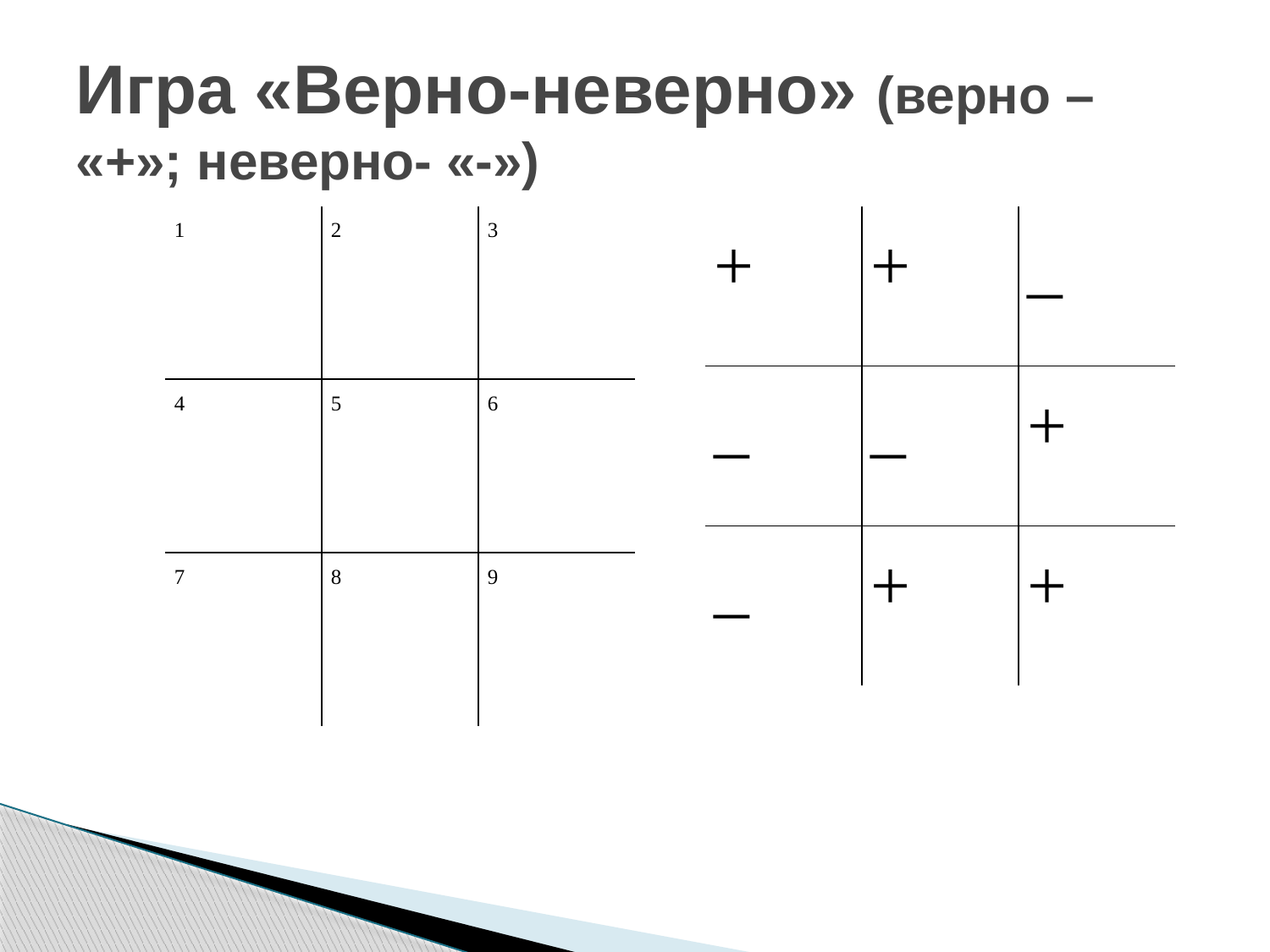

# Игра «Верно-неверно» (верно – «+»; неверно- «-»)
| 1 | 2 | 3 |
| --- | --- | --- |
| 4 | 5 | 6 |
| 7 | 8 | 9 |
| + | + | \_ |
| --- | --- | --- |
| \_ | \_ | + |
| \_ | + | + |